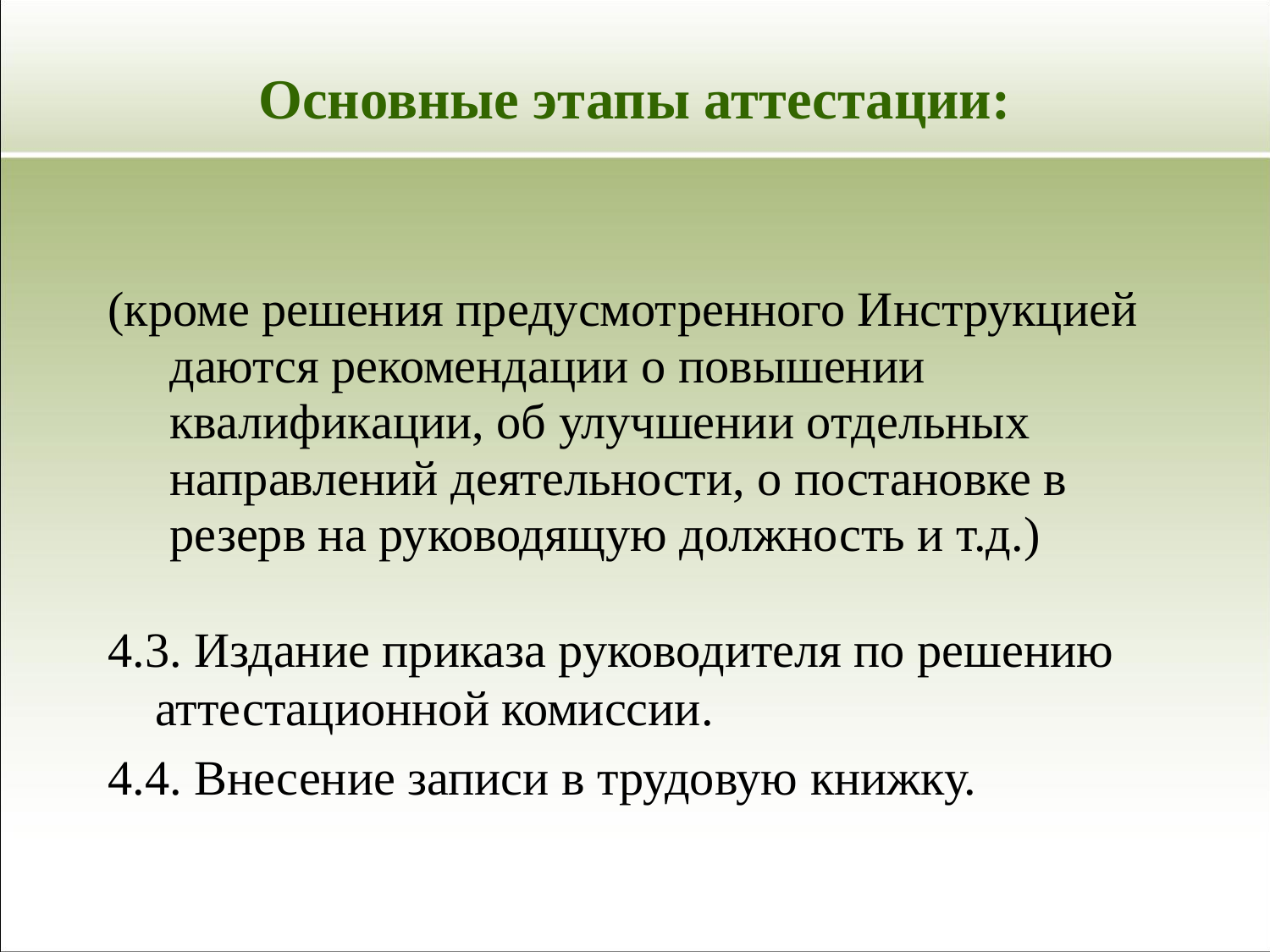

# Основные этапы аттестации:
(кроме решения предусмотренного Инструкцией  даются рекомендации о повышении квалификации, об улучшении отдельных направлений деятельности, о постановке в резерв на руководящую должность и т.д.)

4.3. Издание приказа руководителя по решению аттестационной комиссии.
4.4. Внесение записи в трудовую книжку.